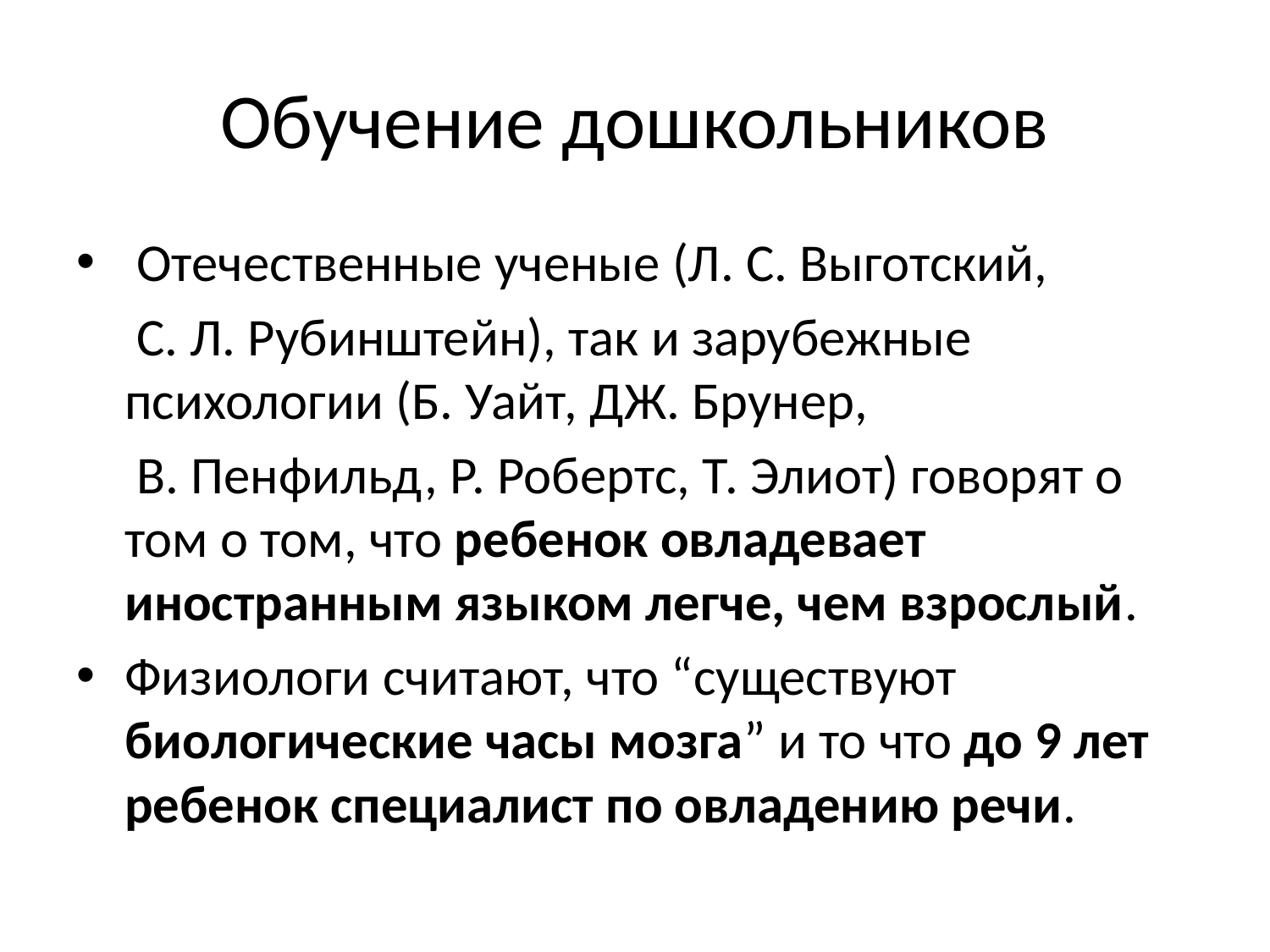

# Обучение дошкольников
 Отечественные ученые (Л. С. Выготский,
     С. Л. Рубинштейн), так и зарубежные психологии (Б. Уайт, ДЖ. Брунер,
     В. Пенфильд, Р. Робертс, Т. Элиот) говорят о том о том, что ребенок овладевает иностранным языком легче, чем взрослый.
Физиологи считают, что “существуют биологические часы мозга” и то что до 9 лет ребенок специалист по овладению речи.